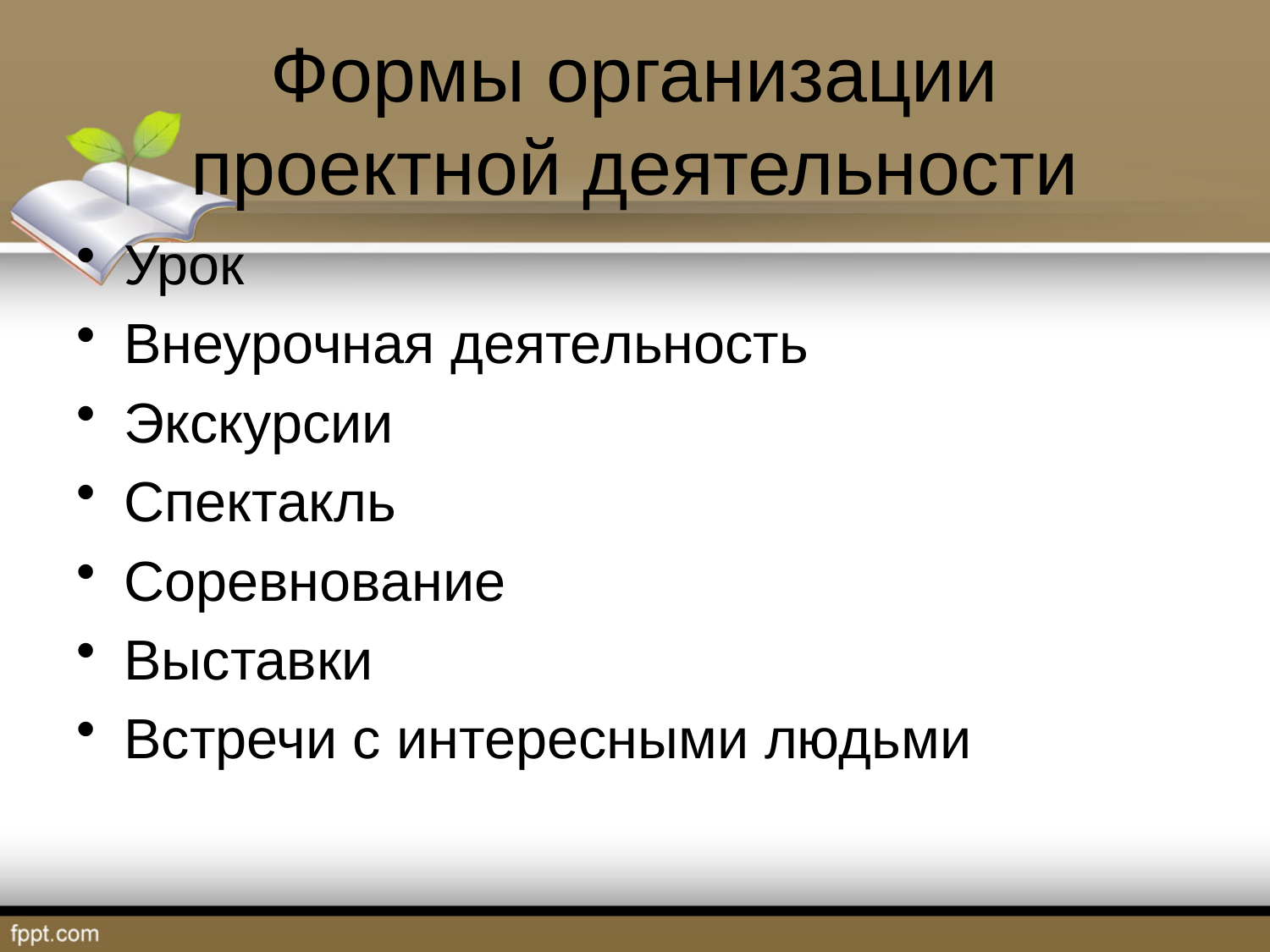

# Формы организации проектной деятельности
Урок
Внеурочная деятельность
Экскурсии
Спектакль
Соревнование
Выставки
Встречи с интересными людьми